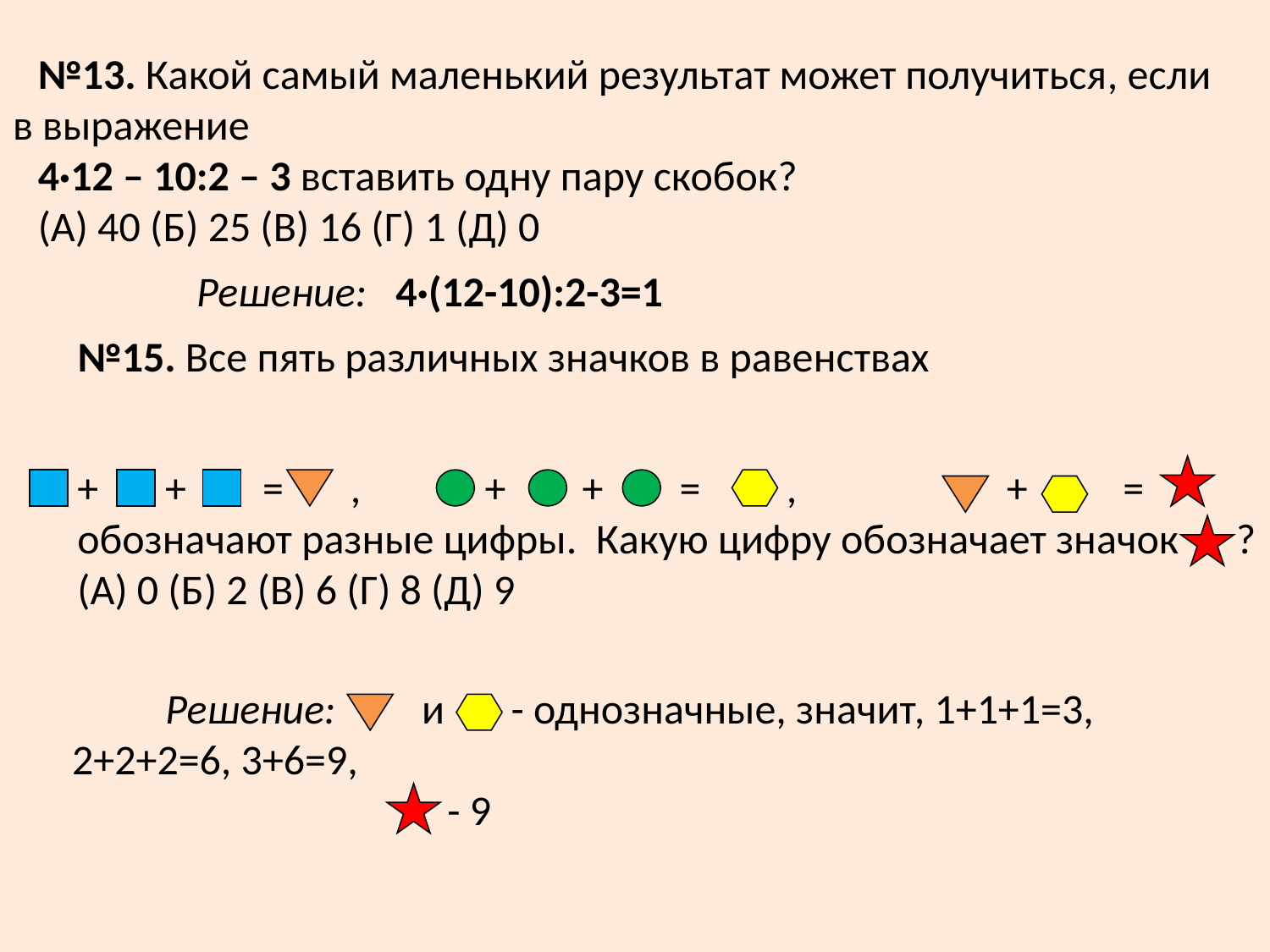

№13. Какой самый маленький результат может получиться, если в выражение
4·12 – 10:2 – 3 вставить одну пару скобок?
(А) 40 (Б) 25 (В) 16 (Г) 1 (Д) 0
Решение:   4·(12-10):2-3=1
№15. Все пять различных значков в равенствах

+       +        =       ,             +        +        =         ,                      +          =
обозначают разные цифры.  Какую цифру обозначает значок      ?
(А) 0 (Б) 2 (В) 6 (Г) 8 (Д) 9

Решение:         и       - однозначные, значит, 1+1+1=3,  2+2+2=6, 3+6=9,
- 9